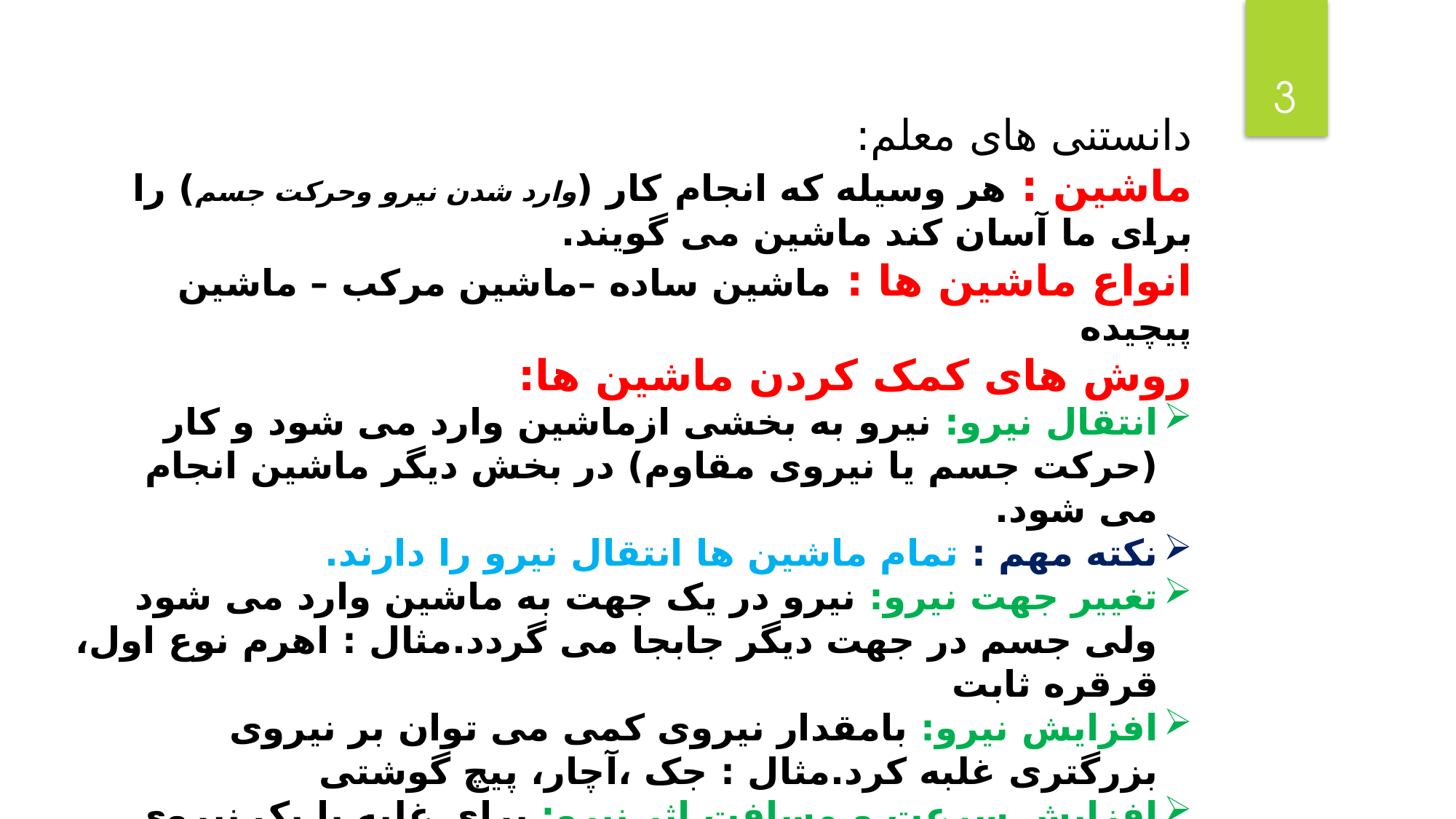

3
دانستنی های معلم:
ماشین : هر وسیله که انجام کار (وارد شدن نیرو وحرکت جسم) را برای ما آسان کند ماشین می گویند.
انواع ماشین ها : ماشین ساده –ماشین مرکب – ماشین پیچیده
روش های کمک کردن ماشین ها:
انتقال نیرو: نیرو به بخشی ازماشین وارد می شود و کار (حرکت جسم یا نیروی مقاوم) در بخش دیگر ماشین انجام می شود.
نکته مهم : تمام ماشین ها انتقال نیرو را دارند.
تغییر جهت نیرو: نیرو در یک جهت به ماشین وارد می شود ولی جسم در جهت دیگر جابجا می گردد.مثال : اهرم نوع اول، قرقره ثابت
افزایش نیرو: بامقدار نیروی کمی می توان بر نیروی بزرگتری غلبه کرد.مثال : جک ،آچار، پیچ گوشتی
افزایش سرعت و مسافت اثر نیرو: برای غلبه با یک نیروی مقاوم و حرکت آن باید نیروی بشتر از آن وارد کنیم ولی مقدار جابجایی و مسافت جسم خیلی بیشتر است.مثال : جارو فراشی، راکت تنیس ،چوگان ،موچین